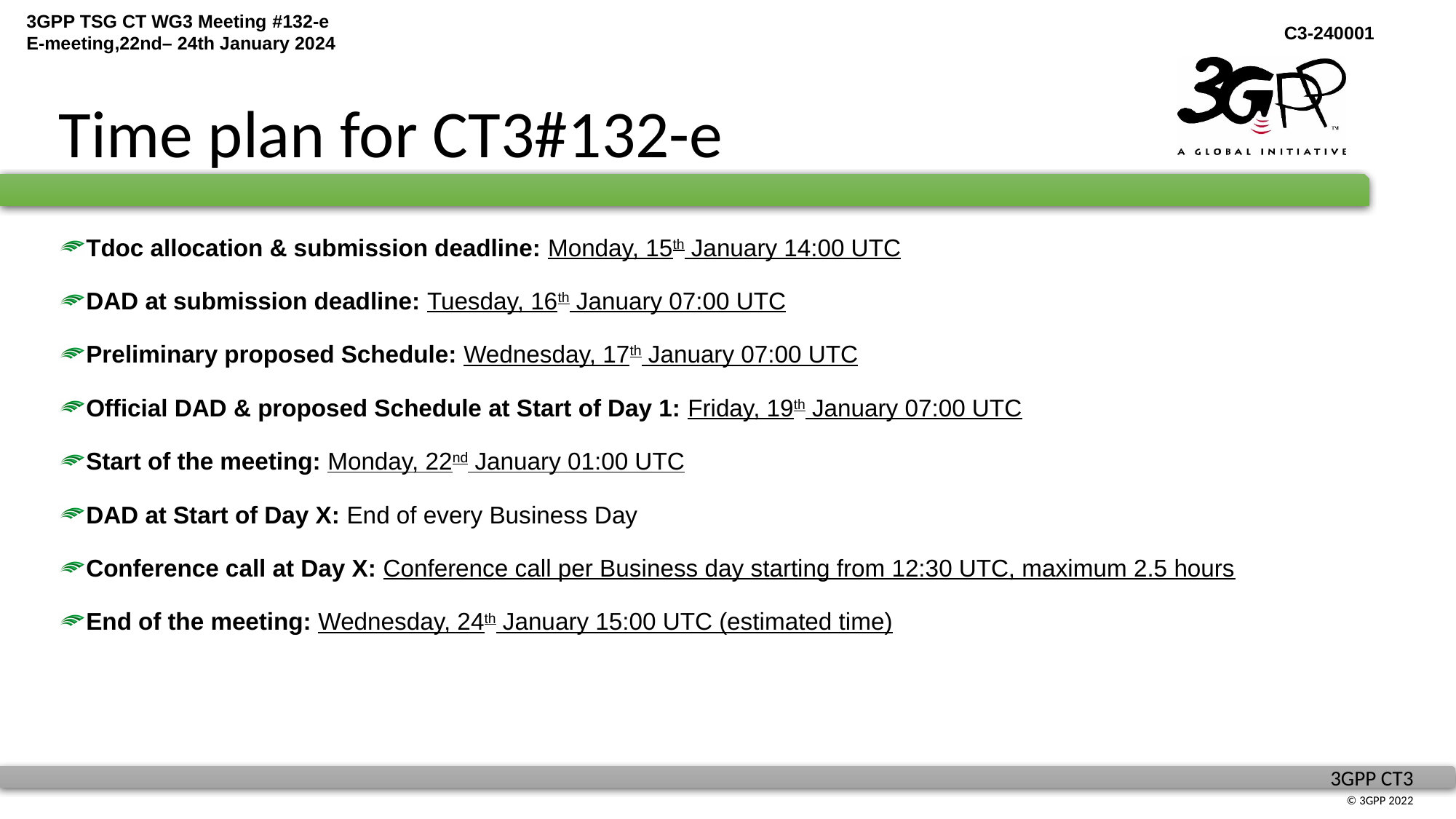

# Time plan for CT3#132-e
Tdoc allocation & submission deadline: Monday, 15th January 14:00 UTC
DAD at submission deadline: Tuesday, 16th January 07:00 UTC
Preliminary proposed Schedule: Wednesday, 17th January 07:00 UTC
Official DAD & proposed Schedule at Start of Day 1: Friday, 19th January 07:00 UTC
Start of the meeting: Monday, 22nd January 01:00 UTC
DAD at Start of Day X: End of every Business Day
Conference call at Day X: Conference call per Business day starting from 12:30 UTC, maximum 2.5 hours
End of the meeting: Wednesday, 24th January 15:00 UTC (estimated time)